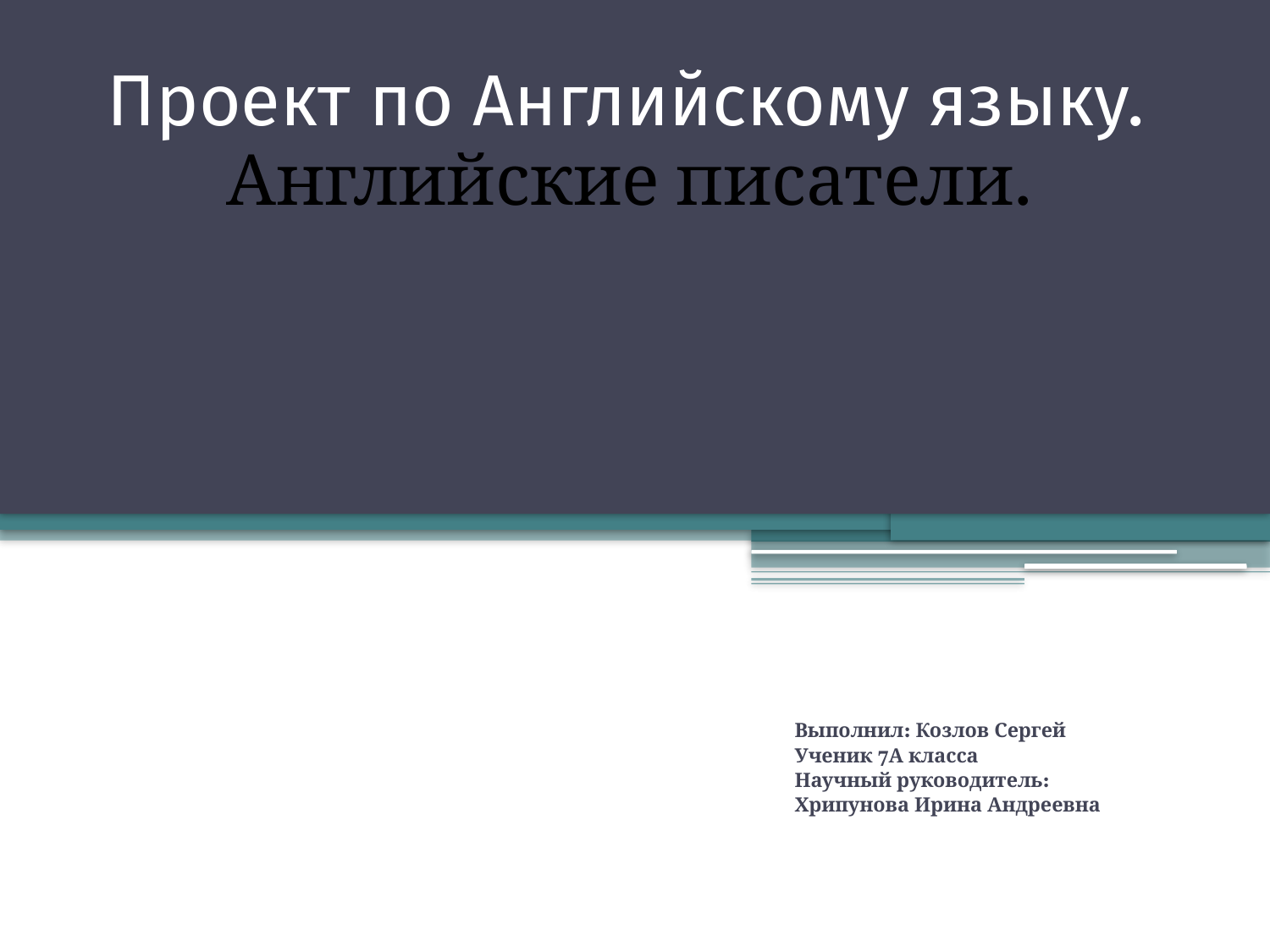

# Проект по Английскому языку.
Английские писатели.

Выполнил: Козлов Сергей
Ученик 7А класса
Научный руководитель:
Хрипунова Ирина Андреевна